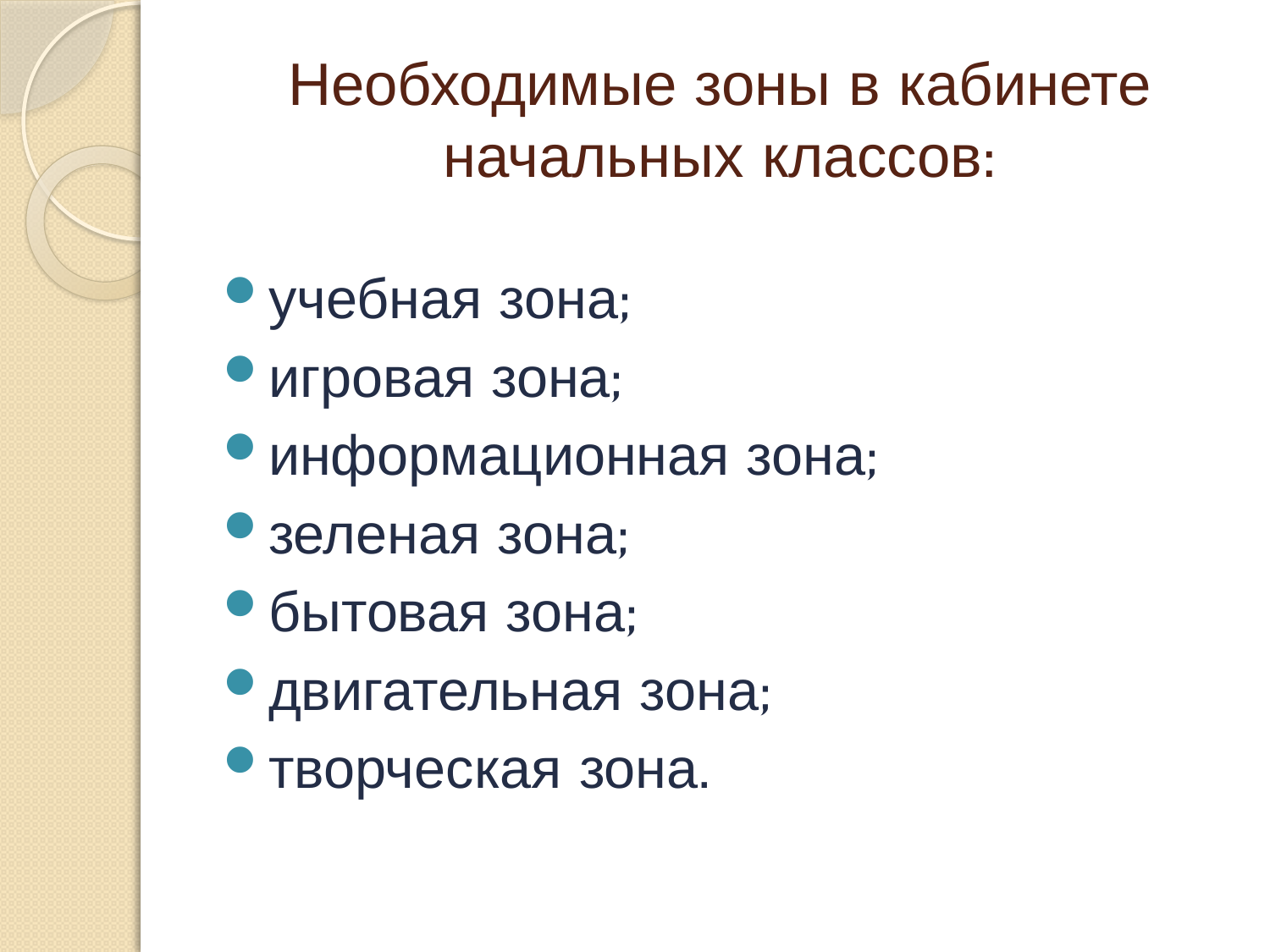

# Необходимые зоны в кабинете начальных классов:
учебная зона;
игровая зона;
информационная зона;
зеленая зона;
бытовая зона;
двигательная зона;
творческая зона.